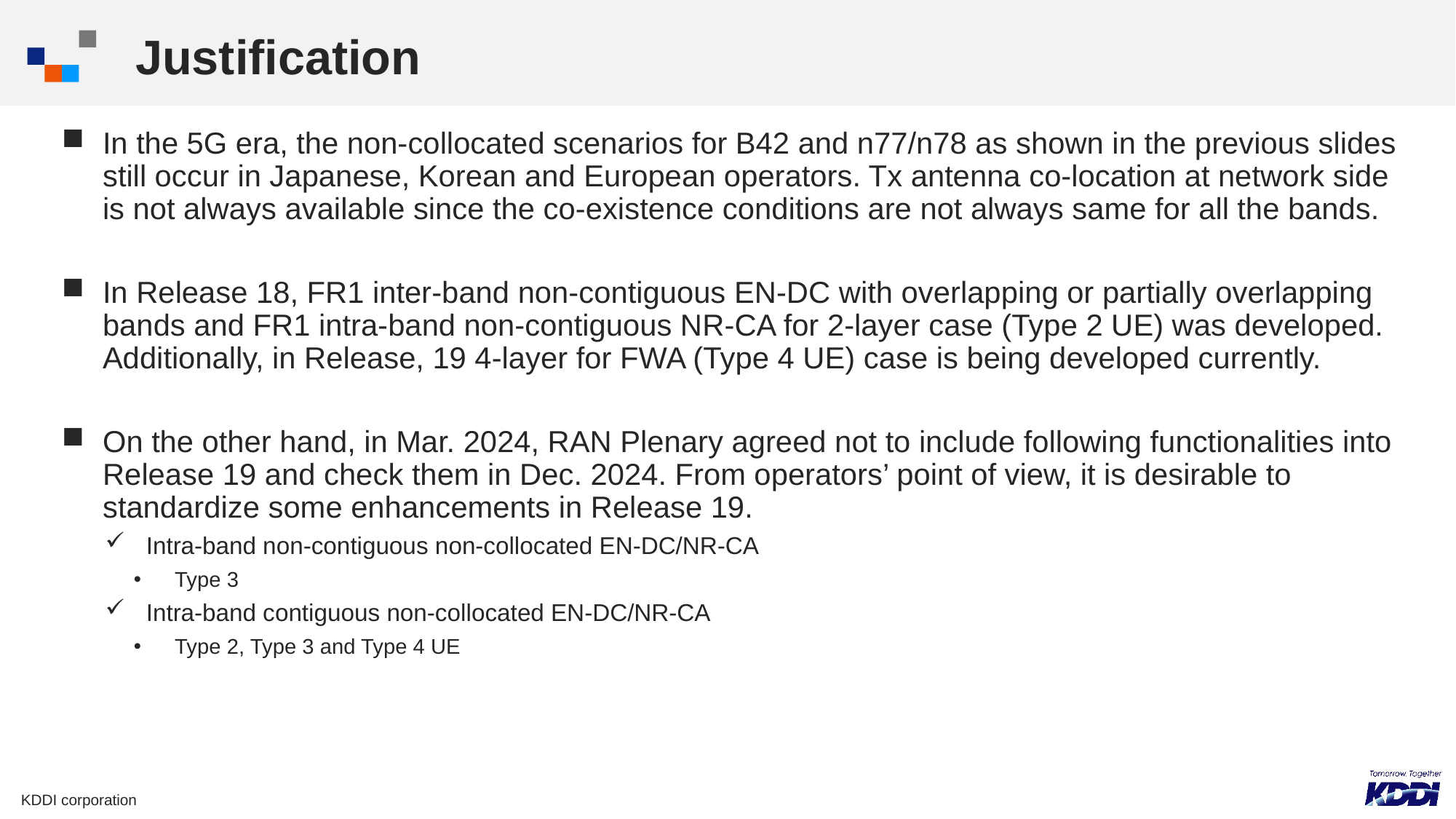

# Justification
In the 5G era, the non-collocated scenarios for B42 and n77/n78 as shown in the previous slides still occur in Japanese, Korean and European operators. Tx antenna co-location at network side is not always available since the co-existence conditions are not always same for all the bands.

In Release 18, FR1 inter-band non-contiguous EN-DC with overlapping or partially overlapping bands and FR1 intra-band non-contiguous NR-CA for 2-layer case (Type 2 UE) was developed. Additionally, in Release, 19 4-layer for FWA (Type 4 UE) case is being developed currently.

On the other hand, in Mar. 2024, RAN Plenary agreed not to include following functionalities into Release 19 and check them in Dec. 2024. From operators’ point of view, it is desirable to standardize some enhancements in Release 19.
Intra-band non-contiguous non-collocated EN-DC/NR-CA
Type 3
Intra-band contiguous non-collocated EN-DC/NR-CA
Type 2, Type 3 and Type 4 UE